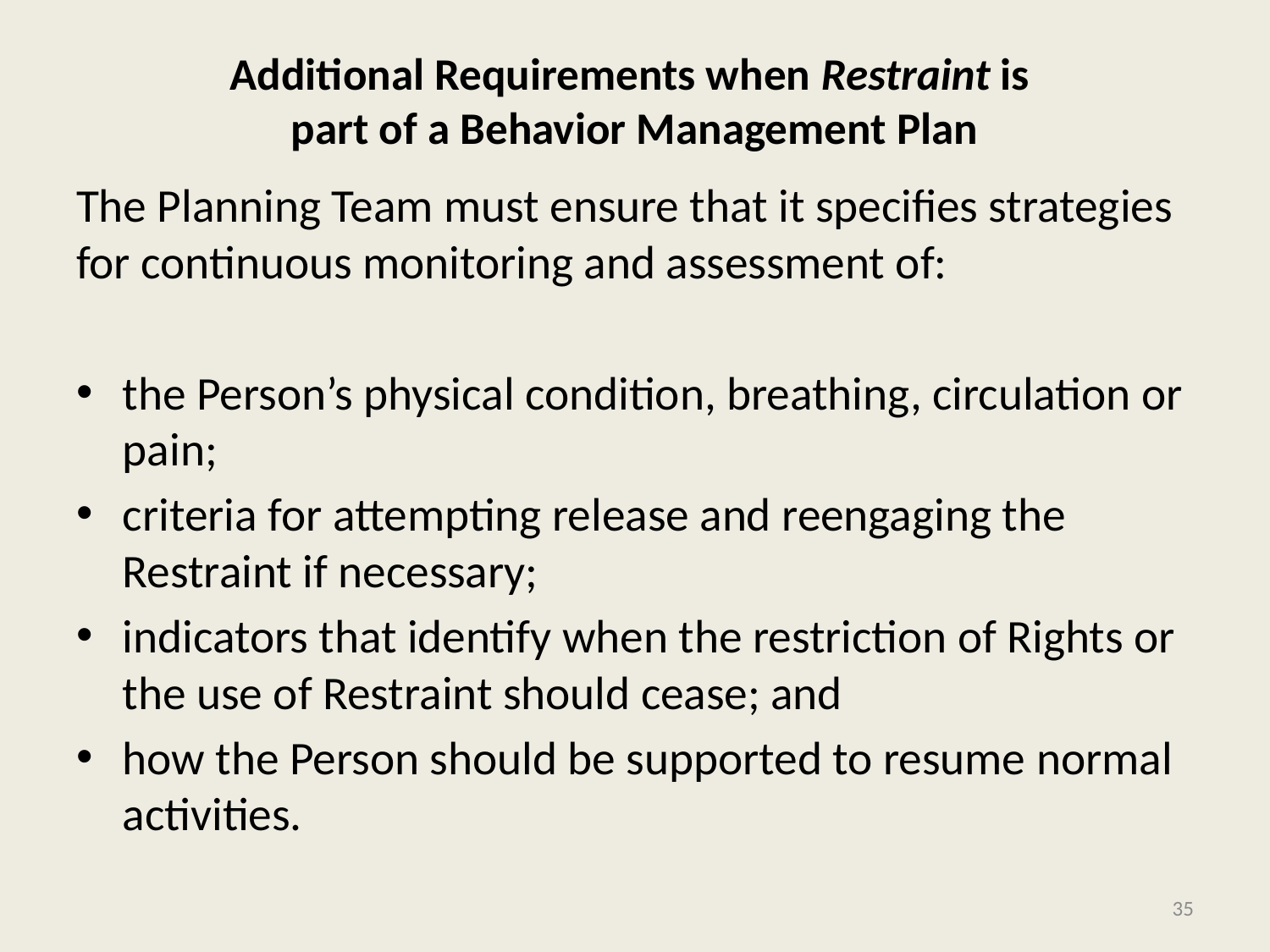

# Additional Requirements when Restraint is part of a Behavior Management Plan
The Planning Team must ensure that it specifies strategies for continuous monitoring and assessment of:

the Person’s physical condition, breathing, circulation or pain;
criteria for attempting release and reengaging the Restraint if necessary;
indicators that identify when the restriction of Rights or the use of Restraint should cease; and
how the Person should be supported to resume normal activities.

35